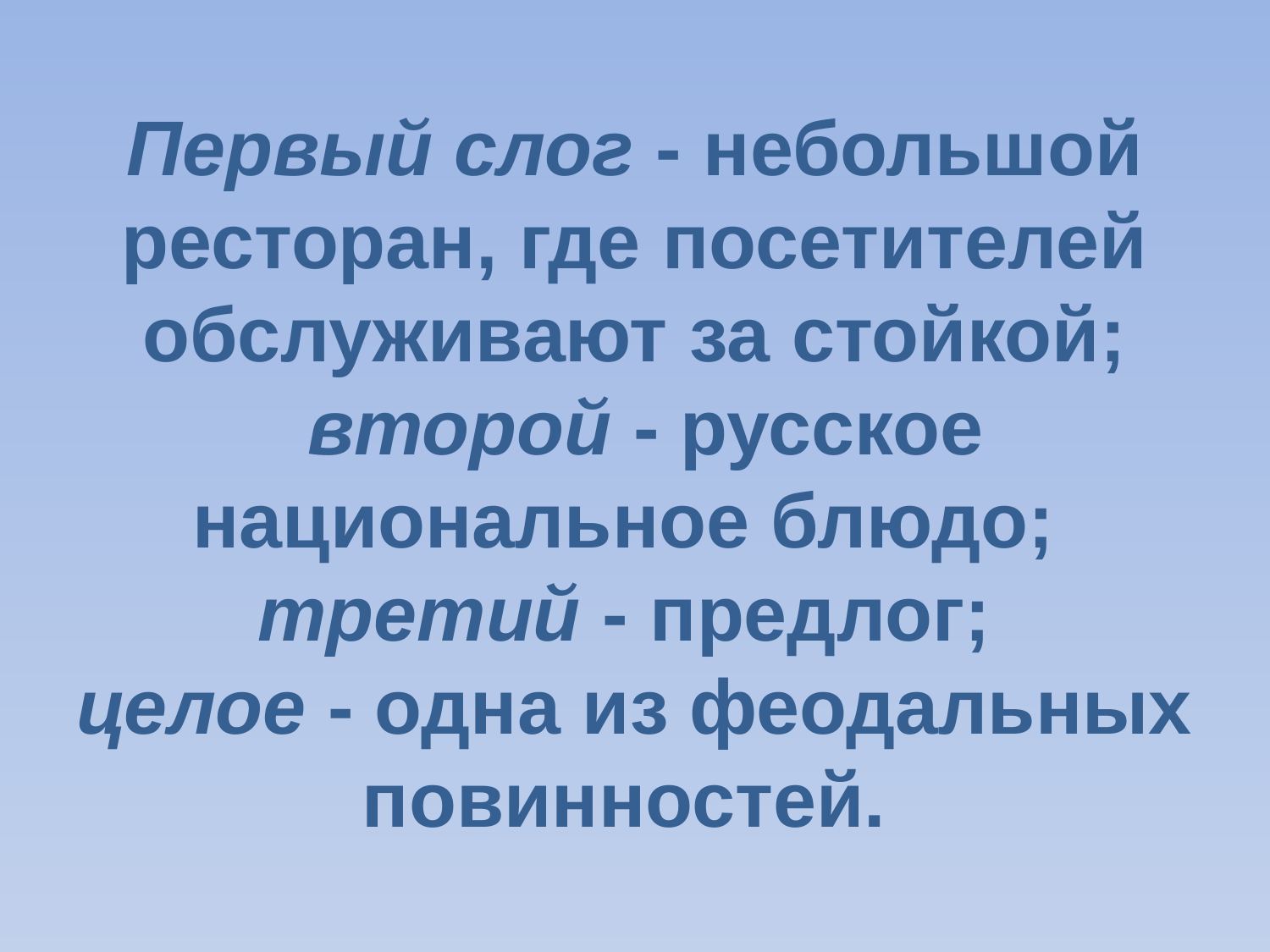

# Первый слог - небольшой ресторан, где посетителей обслуживают за стойкой; второй - русское национальное блюдо; третий - предлог; целое - одна из феодальных повинностей.